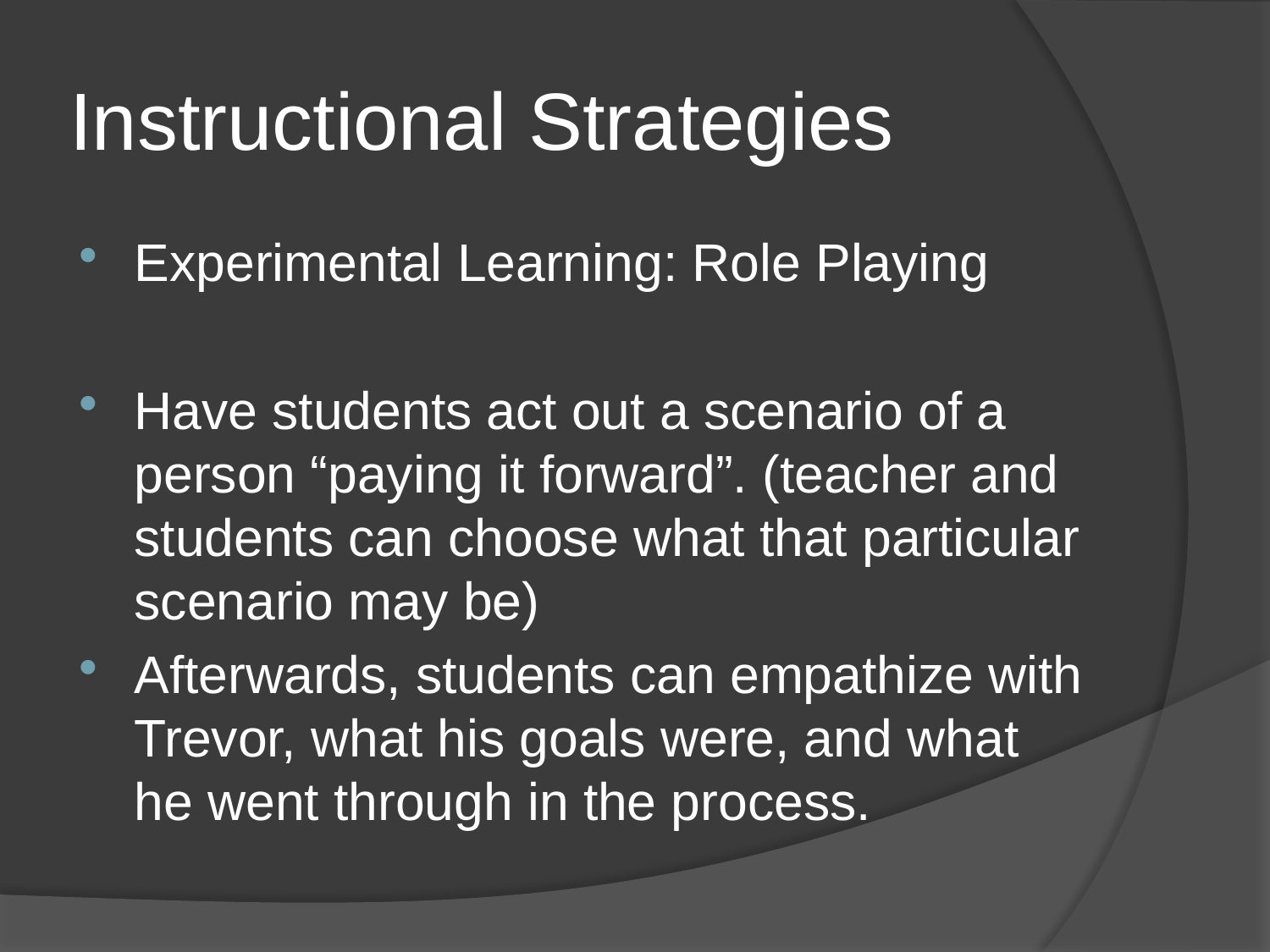

# Instructional Strategies
Experimental Learning: Role Playing

Have students act out a scenario of a person “paying it forward”. (teacher and students can choose what that particular scenario may be)
Afterwards, students can empathize with Trevor, what his goals were, and what he went through in the process.